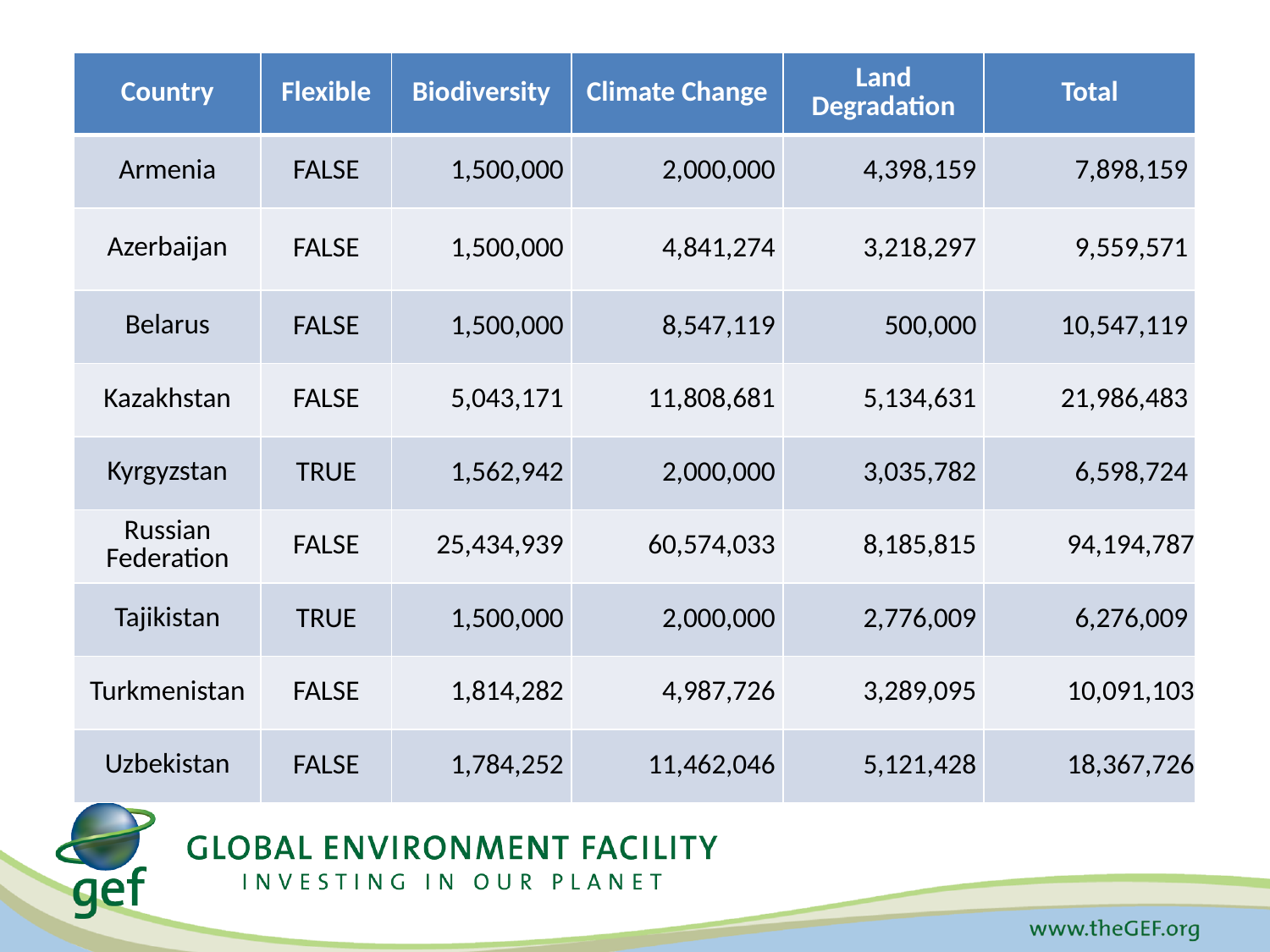

| Country | Flexible | Biodiversity | Climate Change | Land Degradation | Total |
| --- | --- | --- | --- | --- | --- |
| Armenia | FALSE | 1,500,000 | 2,000,000 | 4,398,159 | 7,898,159 |
| Azerbaijan | FALSE | 1,500,000 | 4,841,274 | 3,218,297 | 9,559,571 |
| Belarus | FALSE | 1,500,000 | 8,547,119 | 500,000 | 10,547,119 |
| Kazakhstan | FALSE | 5,043,171 | 11,808,681 | 5,134,631 | 21,986,483 |
| Kyrgyzstan | TRUE | 1,562,942 | 2,000,000 | 3,035,782 | 6,598,724 |
| Russian Federation | FALSE | 25,434,939 | 60,574,033 | 8,185,815 | 94,194,787 |
| Tajikistan | TRUE | 1,500,000 | 2,000,000 | 2,776,009 | 6,276,009 |
| Turkmenistan | FALSE | 1,814,282 | 4,987,726 | 3,289,095 | 10,091,103 |
| Uzbekistan | FALSE | 1,784,252 | 11,462,046 | 5,121,428 | 18,367,726 |